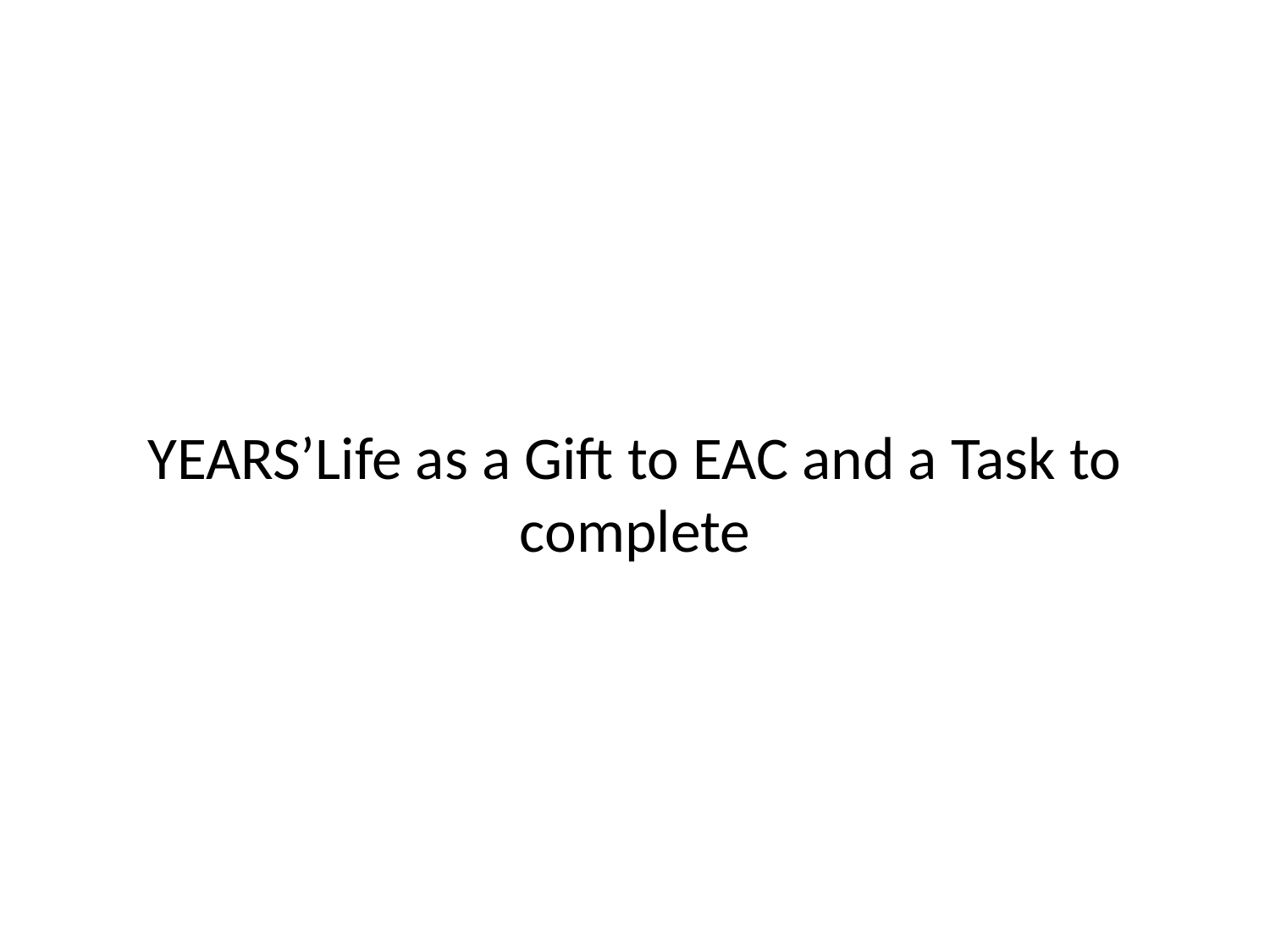

# YEARS’Life as a Gift to EAC and a Task to complete